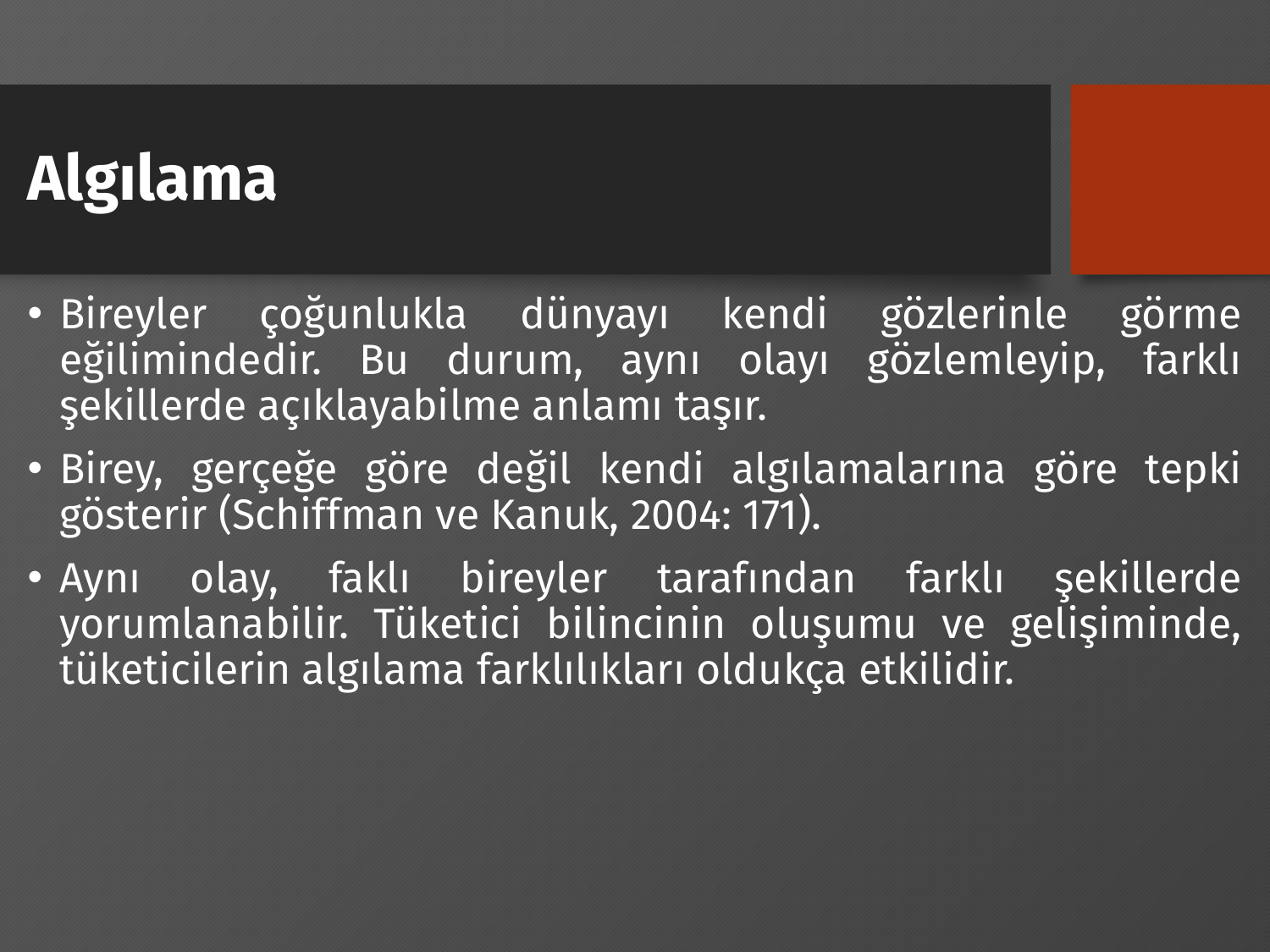

# Algılama
Bireyler çoğunlukla dünyayı kendi gözlerinle görme eğilimindedir. Bu durum, aynı olayı gözlemleyip, farklı şekillerde açıklayabilme anlamı taşır.
Birey, gerçeğe göre değil kendi algılamalarına göre tepki gösterir (Schiffman ve Kanuk, 2004: 171).
Aynı olay, faklı bireyler tarafından farklı şekillerde yorumlanabilir. Tüketici bilincinin oluşumu ve gelişiminde, tüketicilerin algılama farklılıkları oldukça etkilidir.